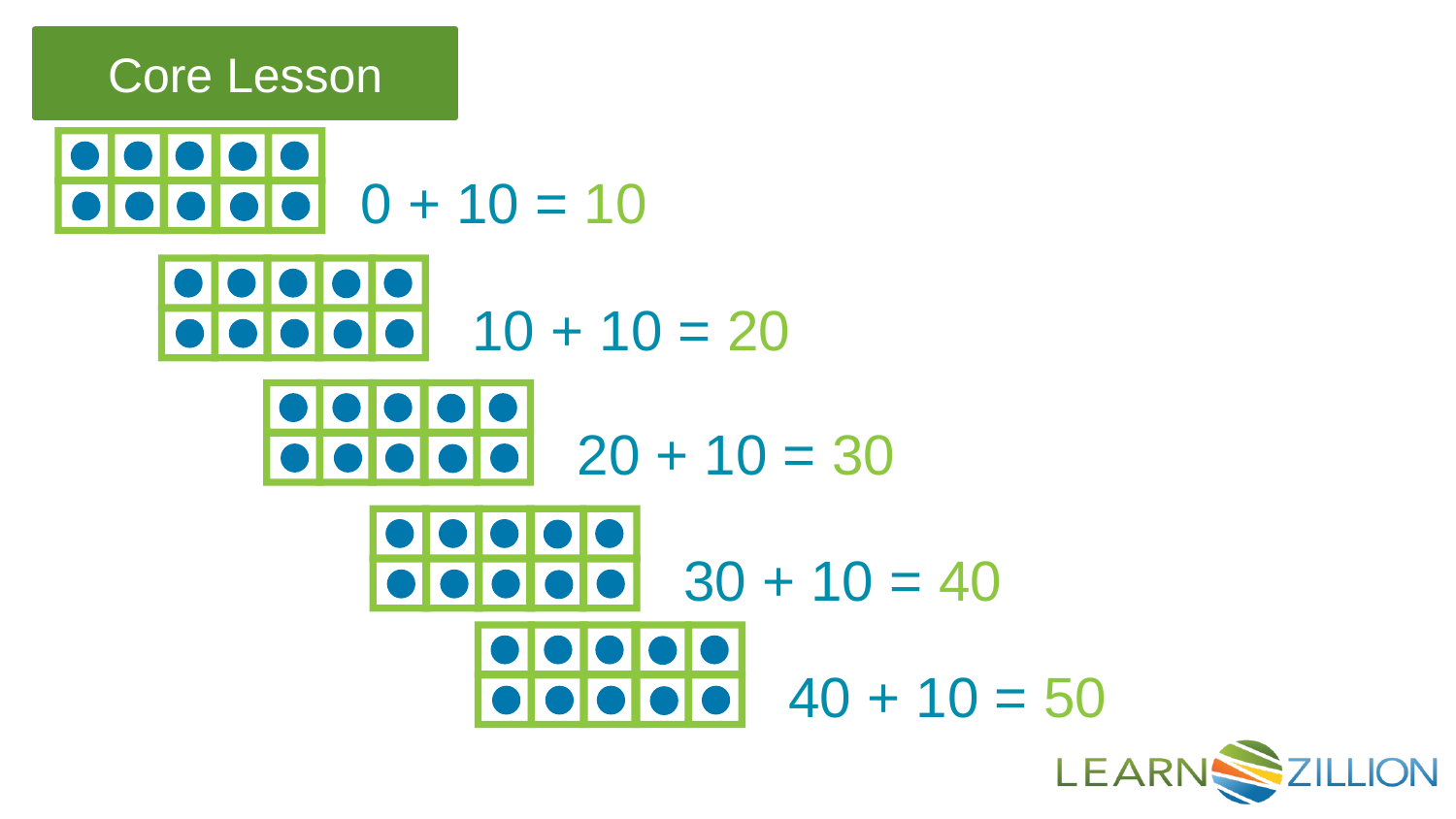

0 + 10 = 10

10 + 10 = 20

20 + 10 = 30

30 + 10 = 40

40 + 10 = 50